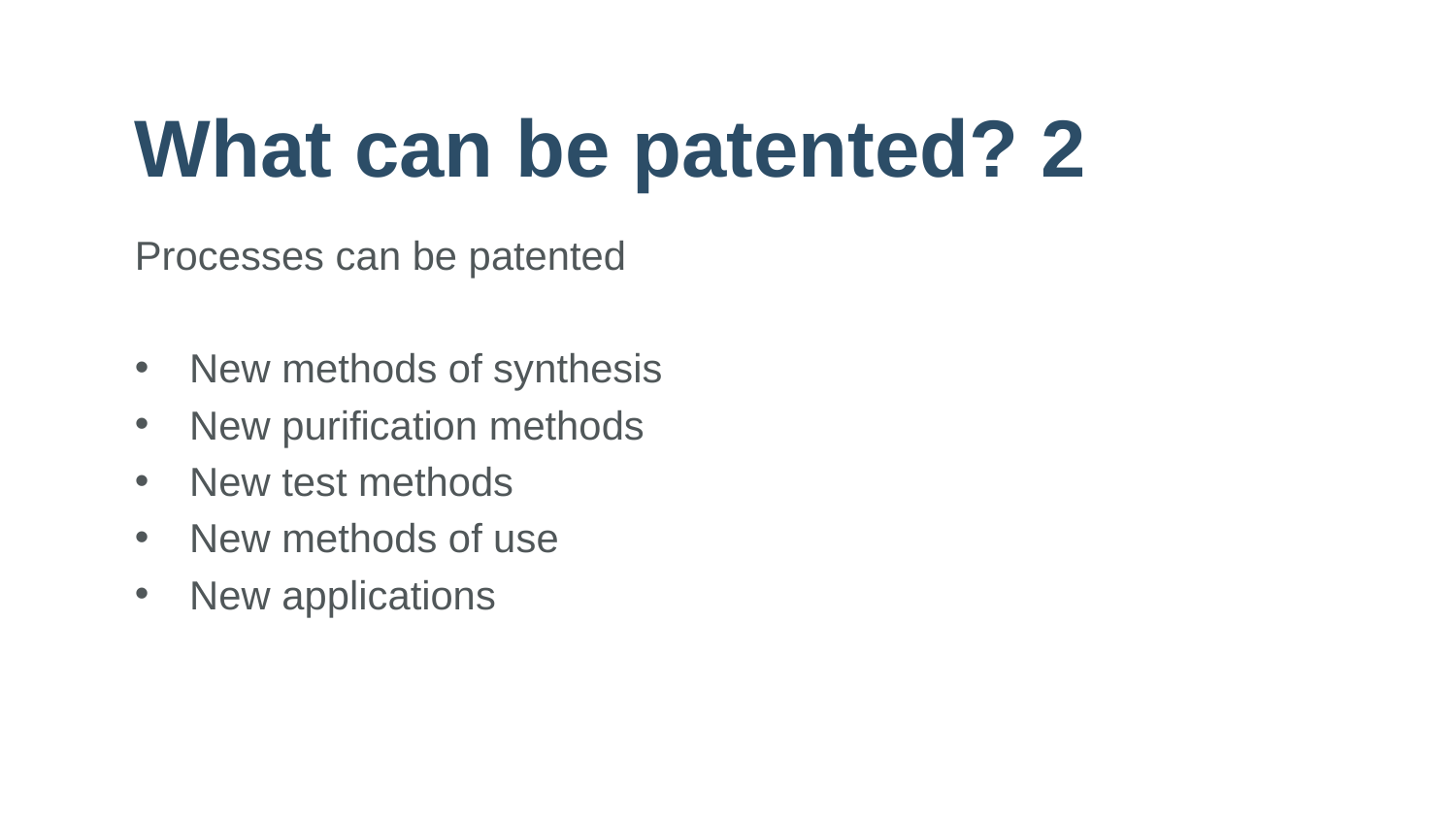

# What can be patented? 2
Processes can be patented

New methods of synthesis
New purification methods
New test methods
New methods of use
New applications